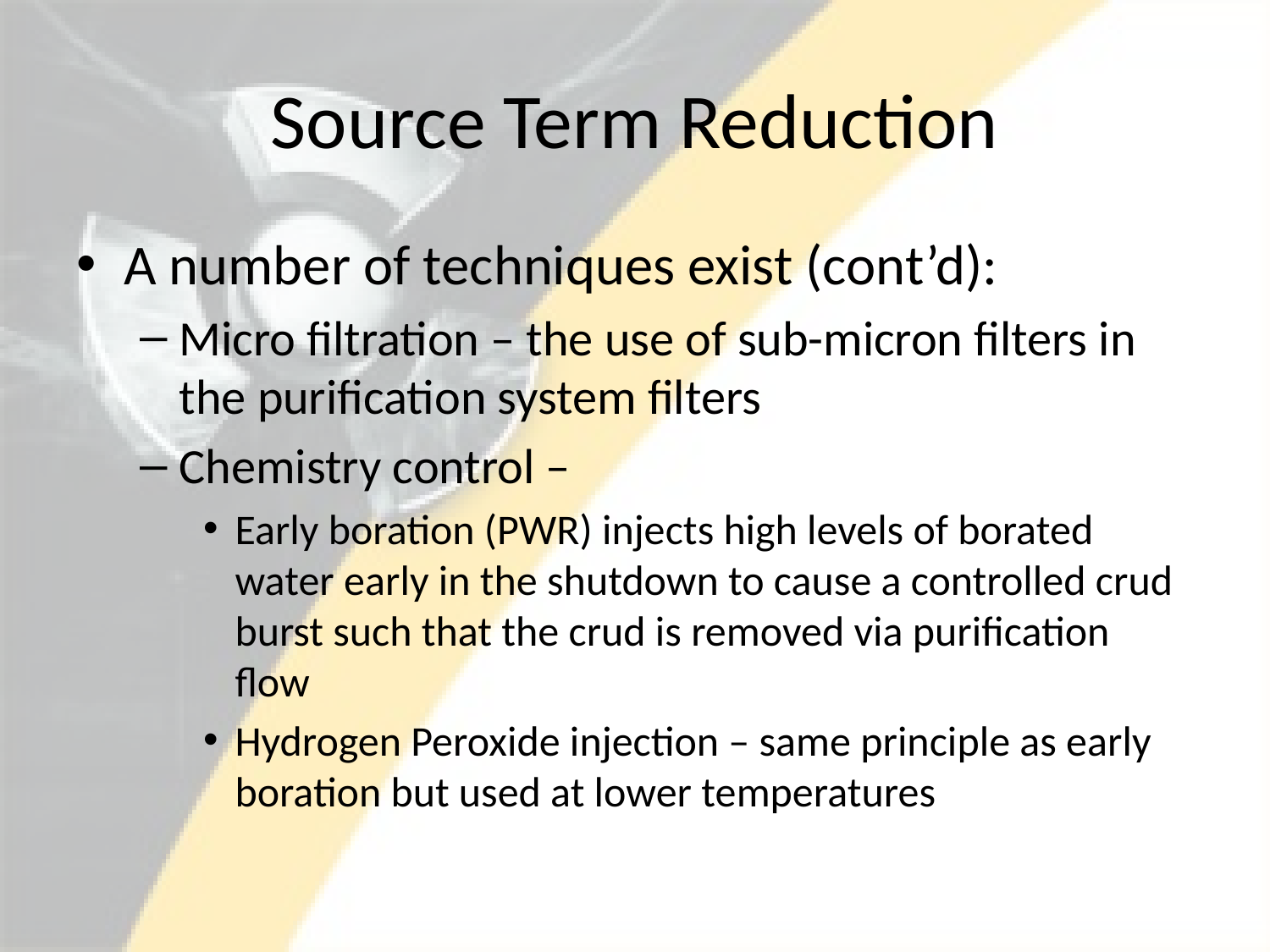

# Source Term Reduction
A number of techniques exist (cont’d):
Micro filtration – the use of sub-micron filters in the purification system filters
Chemistry control –
Early boration (PWR) injects high levels of borated water early in the shutdown to cause a controlled crud burst such that the crud is removed via purification flow
Hydrogen Peroxide injection – same principle as early boration but used at lower temperatures